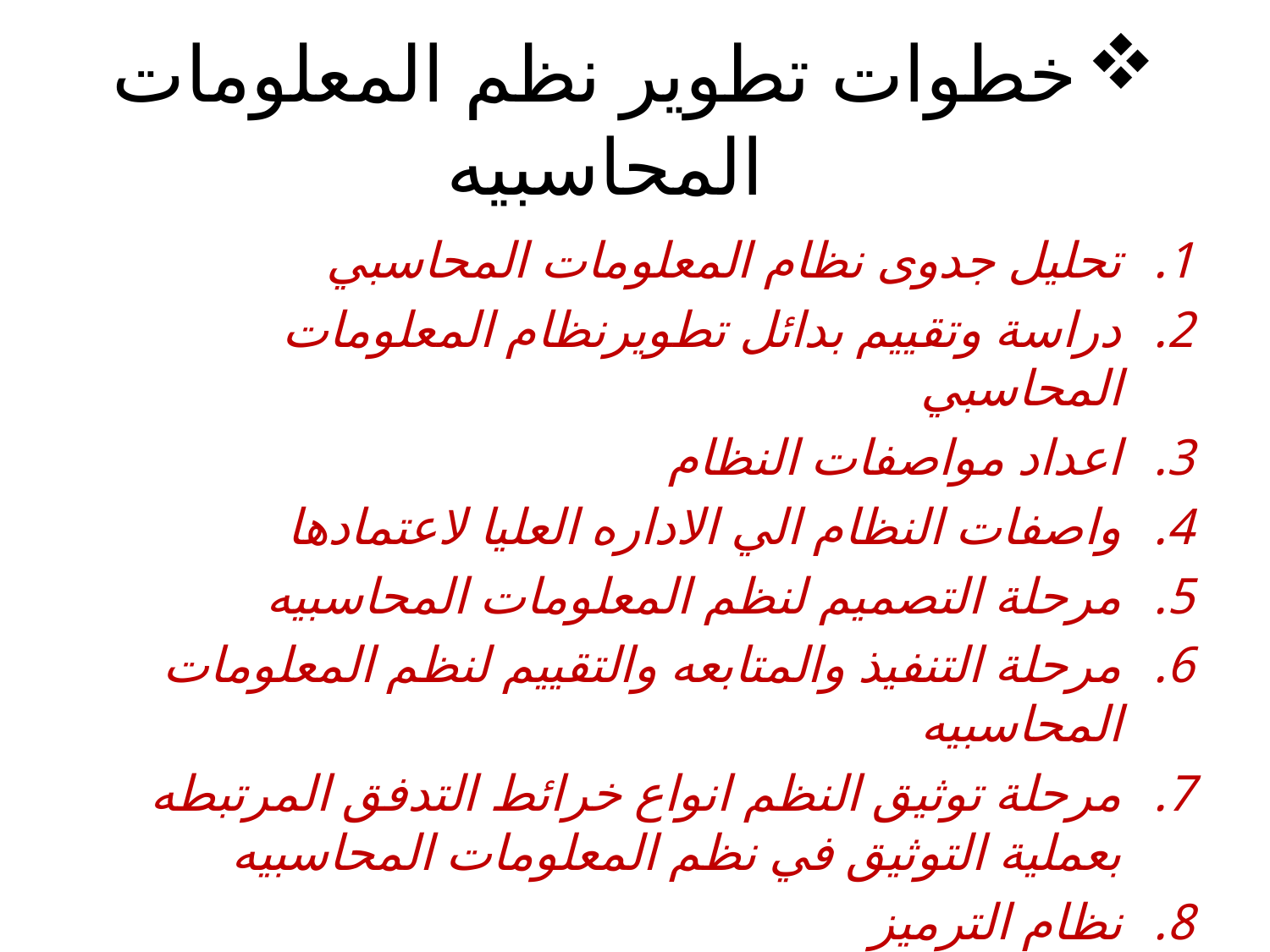

# خطوات تطوير نظم المعلومات المحاسبيه
تحليل جدوى نظام المعلومات المحاسبي
دراسة وتقييم بدائل تطويرنظام المعلومات المحاسبي
اعداد مواصفات النظام
واصفات النظام الي الاداره العليا لاعتمادها
مرحلة التصميم لنظم المعلومات المحاسبيه
مرحلة التنفيذ والمتابعه والتقييم لنظم المعلومات المحاسبيه
مرحلة توثيق النظم انواع خرائط التدفق المرتبطه بعملية التوثيق في نظم المعلومات المحاسبيه
نظام الترميز